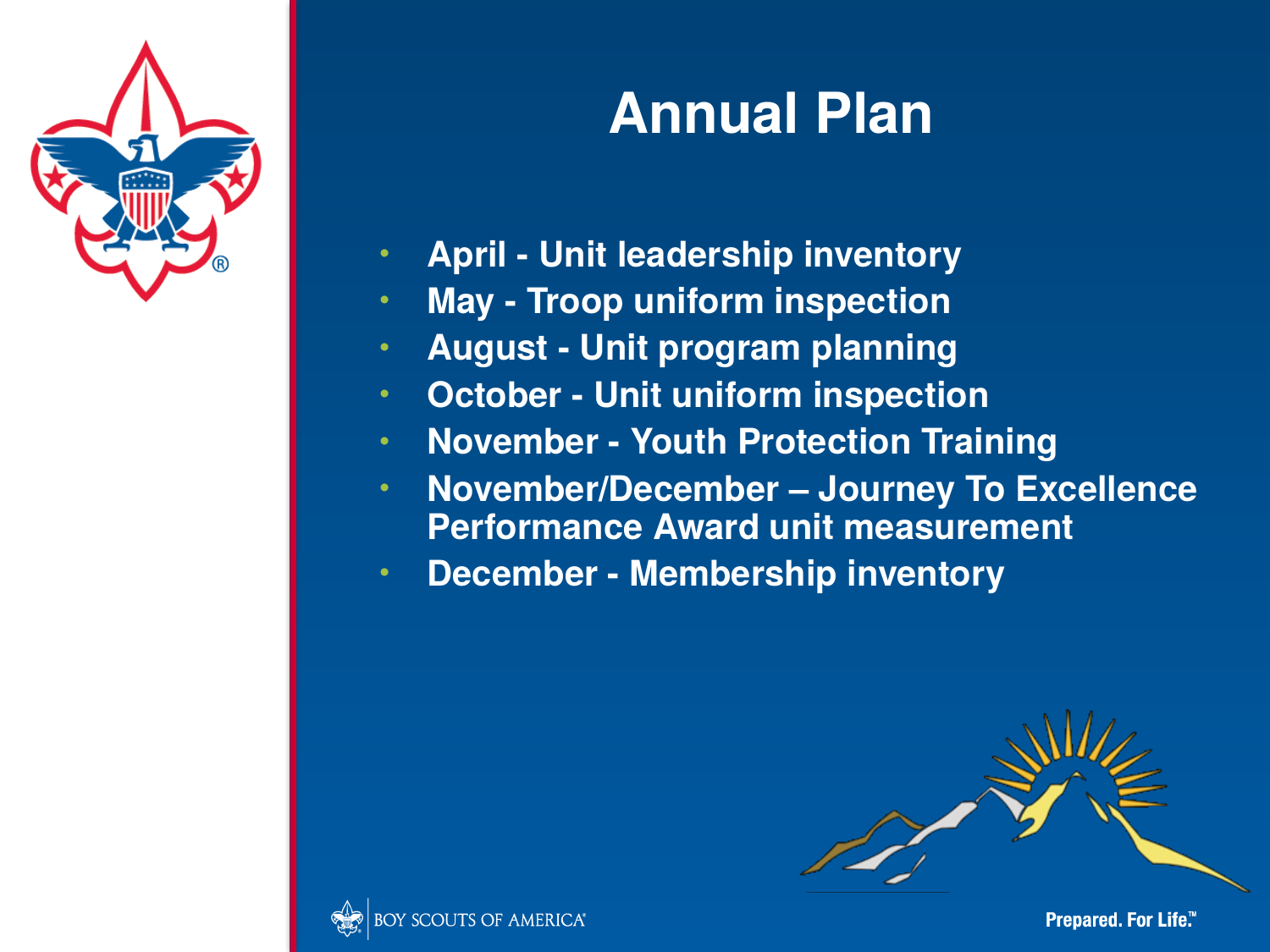

Annual Plan
April - Unit leadership inventory
May - Troop uniform inspection
August - Unit program planning
October - Unit uniform inspection
November - Youth Protection Training
November/December – Journey To Excellence Performance Award unit measurement
December - Membership inventory